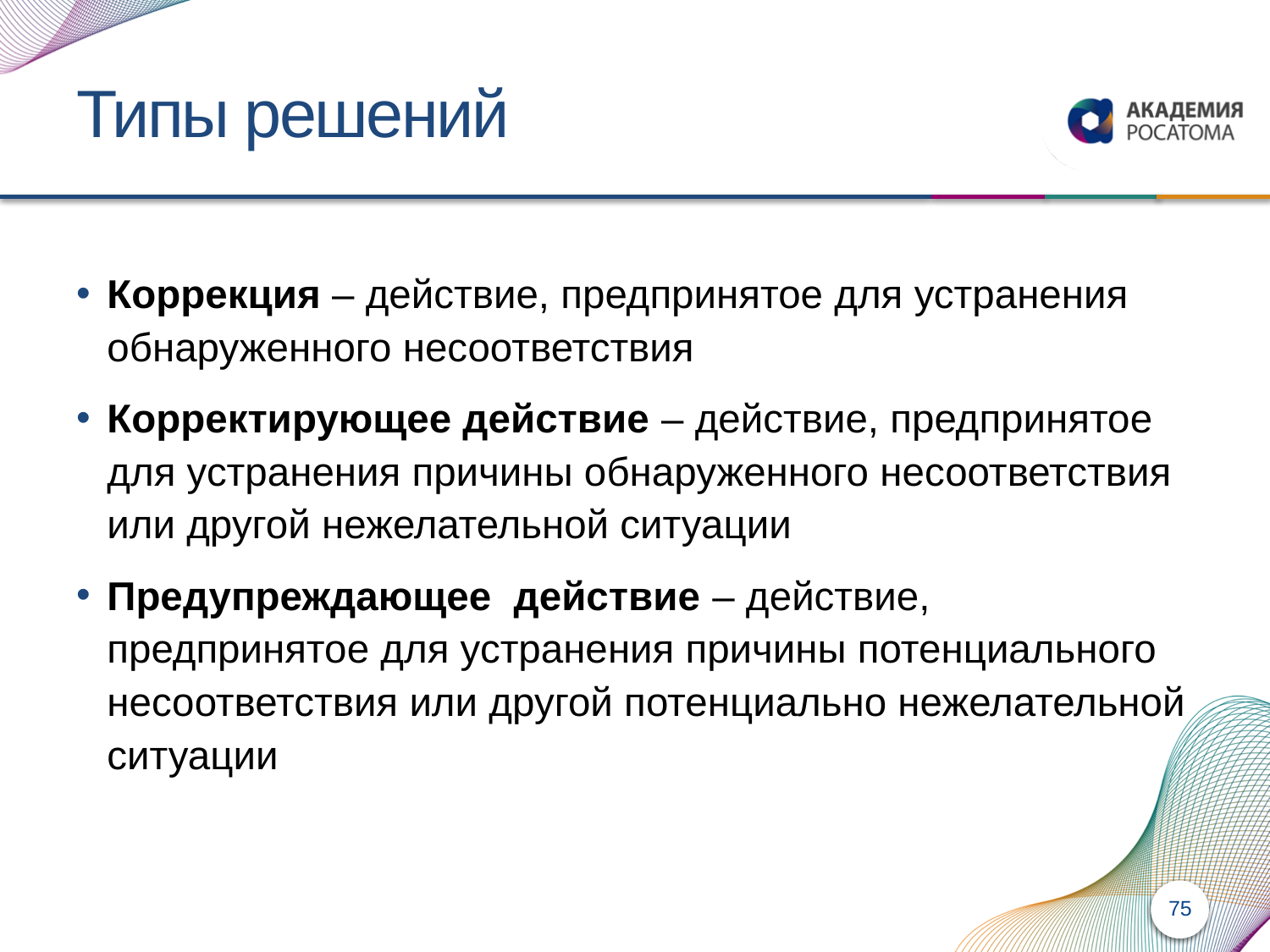

# Типы решений
Коррекция – действие, предпринятое для устранения обнаруженного несоответствия
Корректирующее действие – действие, предпринятое для устранения причины обнаруженного несоответствия или другой нежелательной ситуации
Предупреждающее  действие – действие, предпринятое для устранения причины потенциального несоответствия или другой потенциально нежелательной ситуации
75